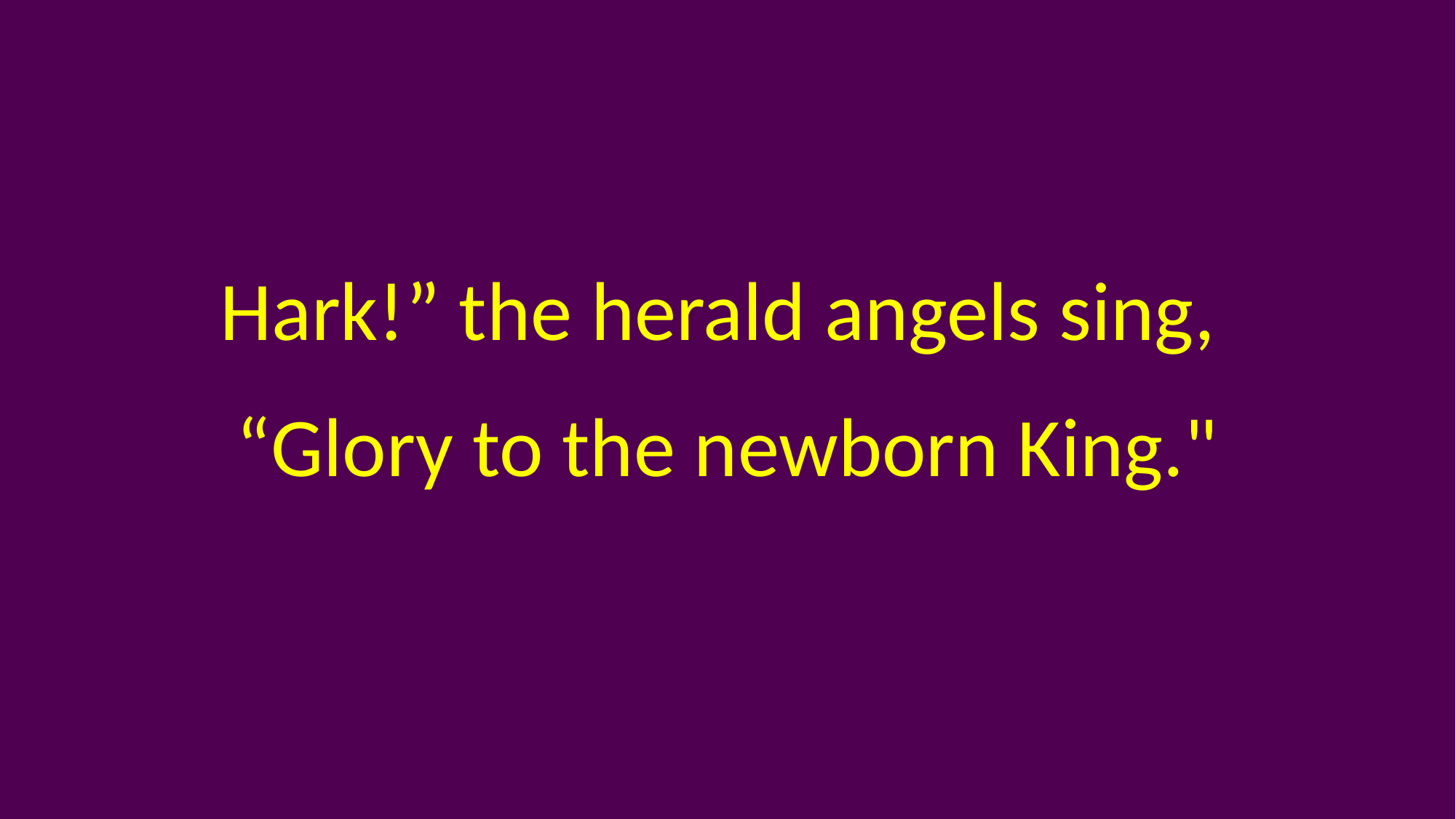

Hark!” the herald angels sing,
“Glory to the newborn King."